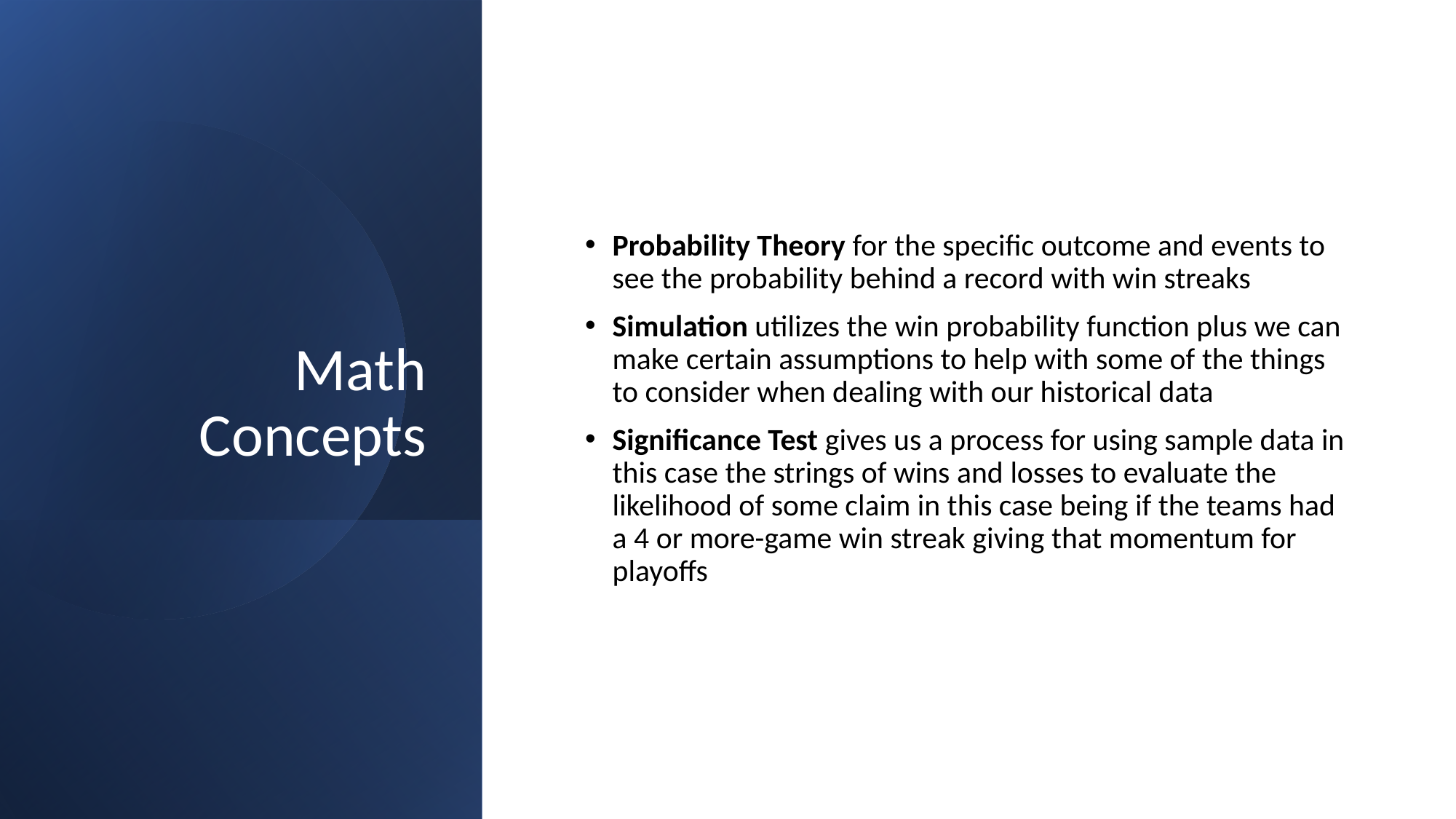

# Math Concepts
Probability Theory for the specific outcome and events to see the probability behind a record with win streaks
Simulation utilizes the win probability function plus we can make certain assumptions to help with some of the things to consider when dealing with our historical data
Significance Test gives us a process for using sample data in this case the strings of wins and losses to evaluate the likelihood of some claim in this case being if the teams had a 4 or more-game win streak giving that momentum for playoffs